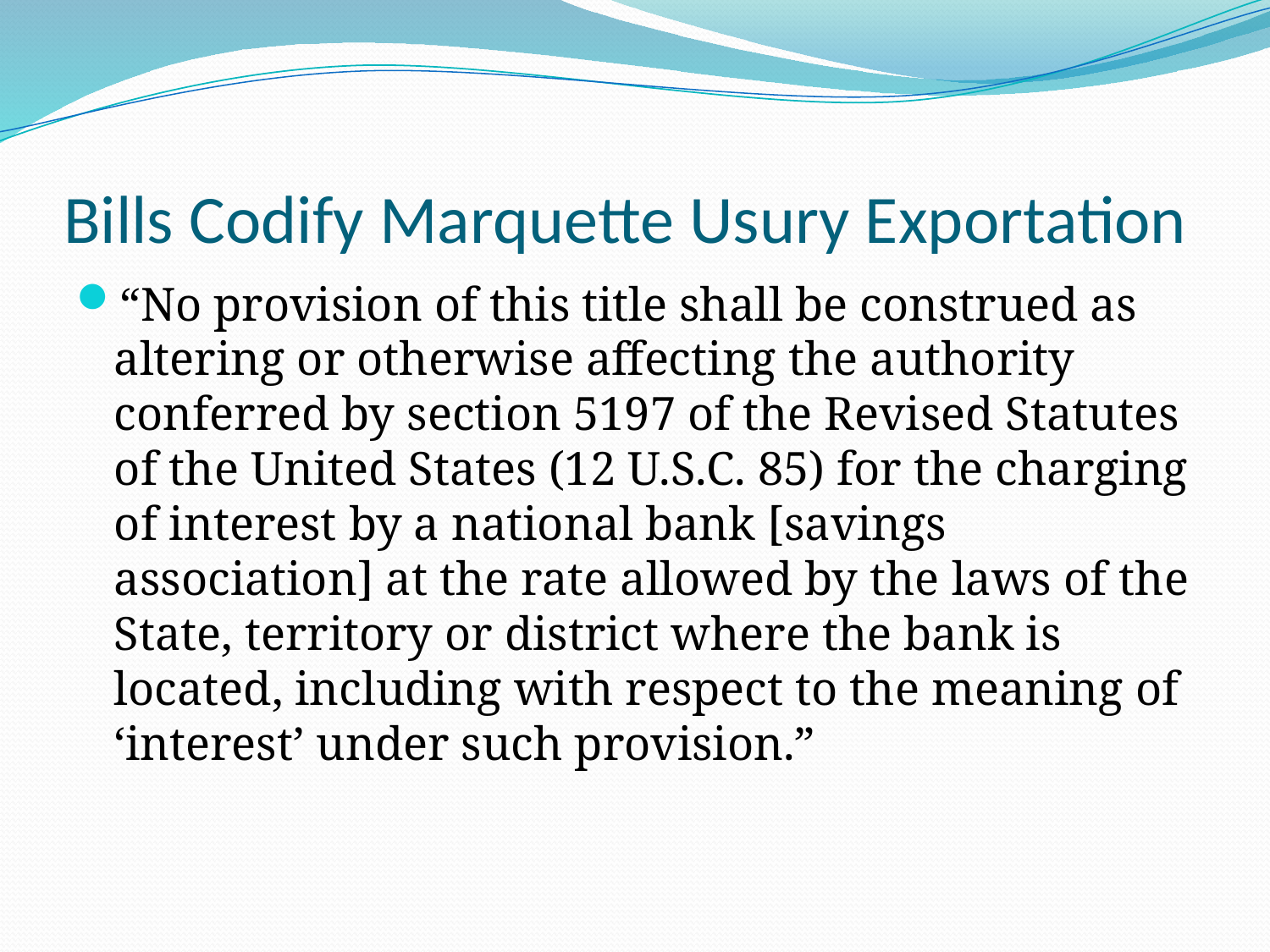

Bills Codify Marquette Usury Exportation
“No provision of this title shall be construed as altering or otherwise affecting the authority conferred by section 5197 of the Revised Statutes of the United States (12 U.S.C. 85) for the charging of interest by a national bank [savings association] at the rate allowed by the laws of the State, territory or district where the bank is located, including with respect to the meaning of ‘interest’ under such provision.”